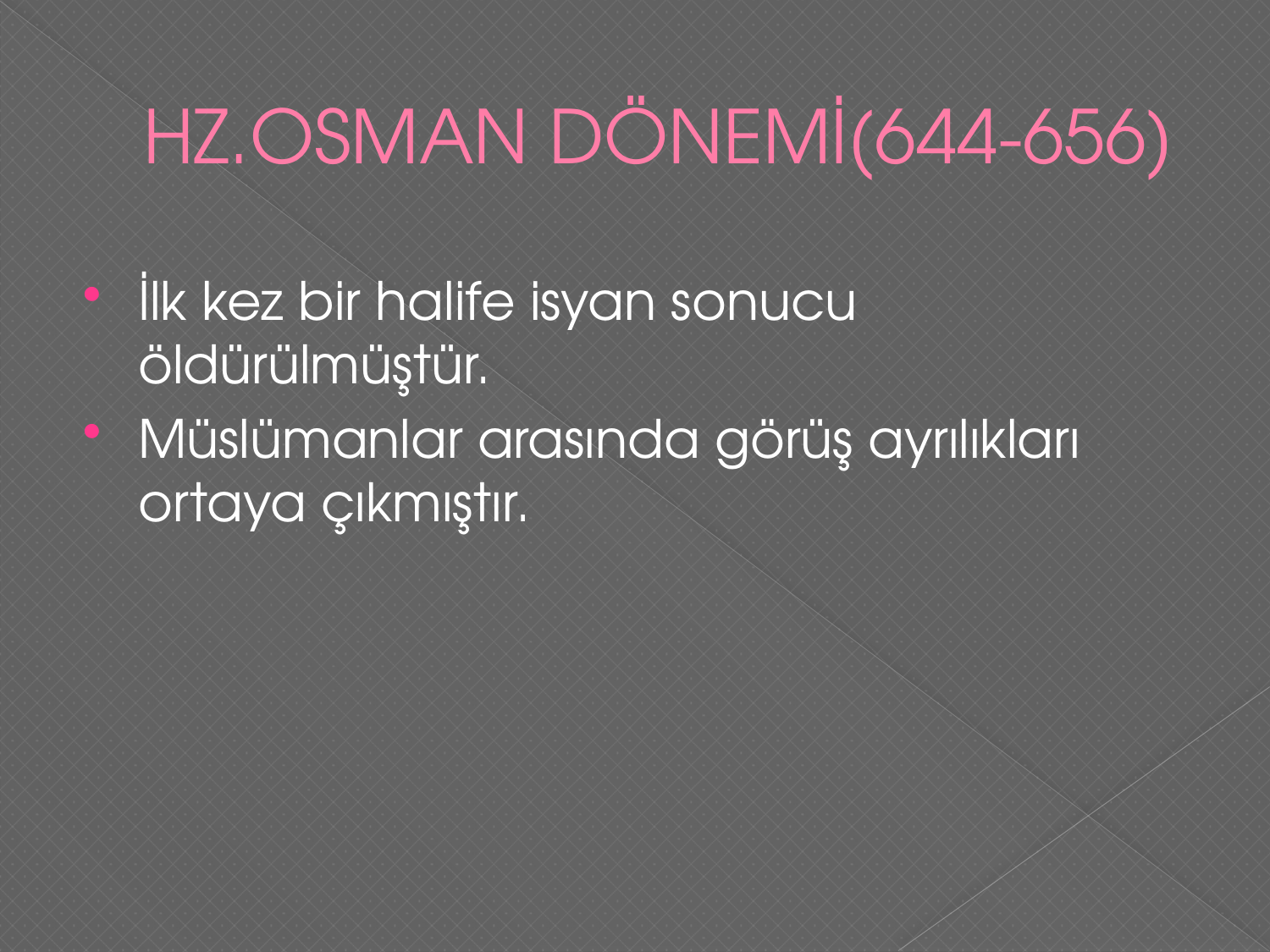

# HZ.OSMAN DÖNEMİ(644-656)
İlk kez bir halife isyan sonucu öldürülmüştür.
Müslümanlar arasında görüş ayrılıkları ortaya çıkmıştır.